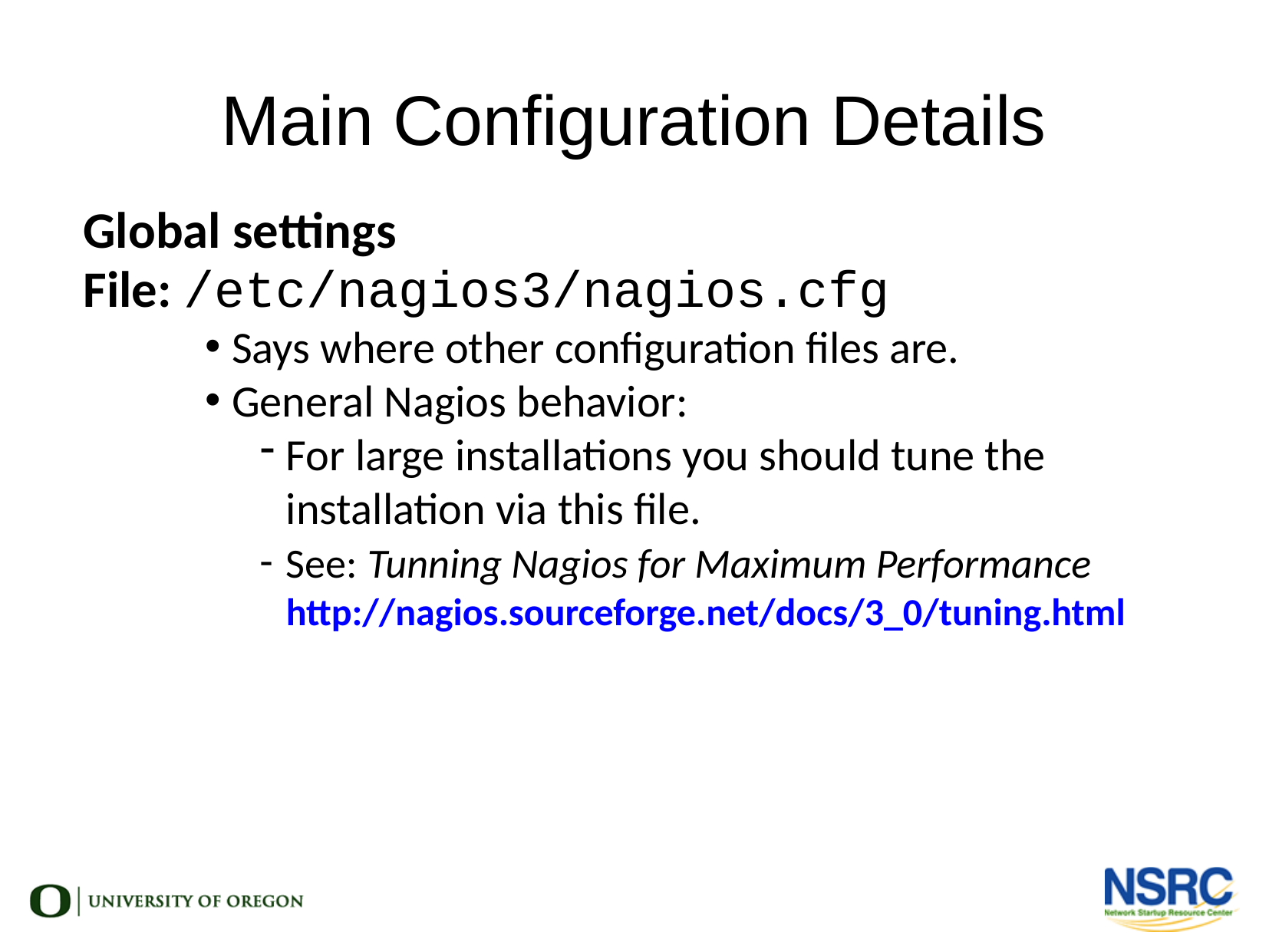

Main Configuration Details
Global settings
File: /etc/nagios3/nagios.cfg
Says where other configuration files are.
General Nagios behavior:
For large installations you should tune the installation via this file.
See: Tunning Nagios for Maximum Performance http://nagios.sourceforge.net/docs/3_0/tuning.html